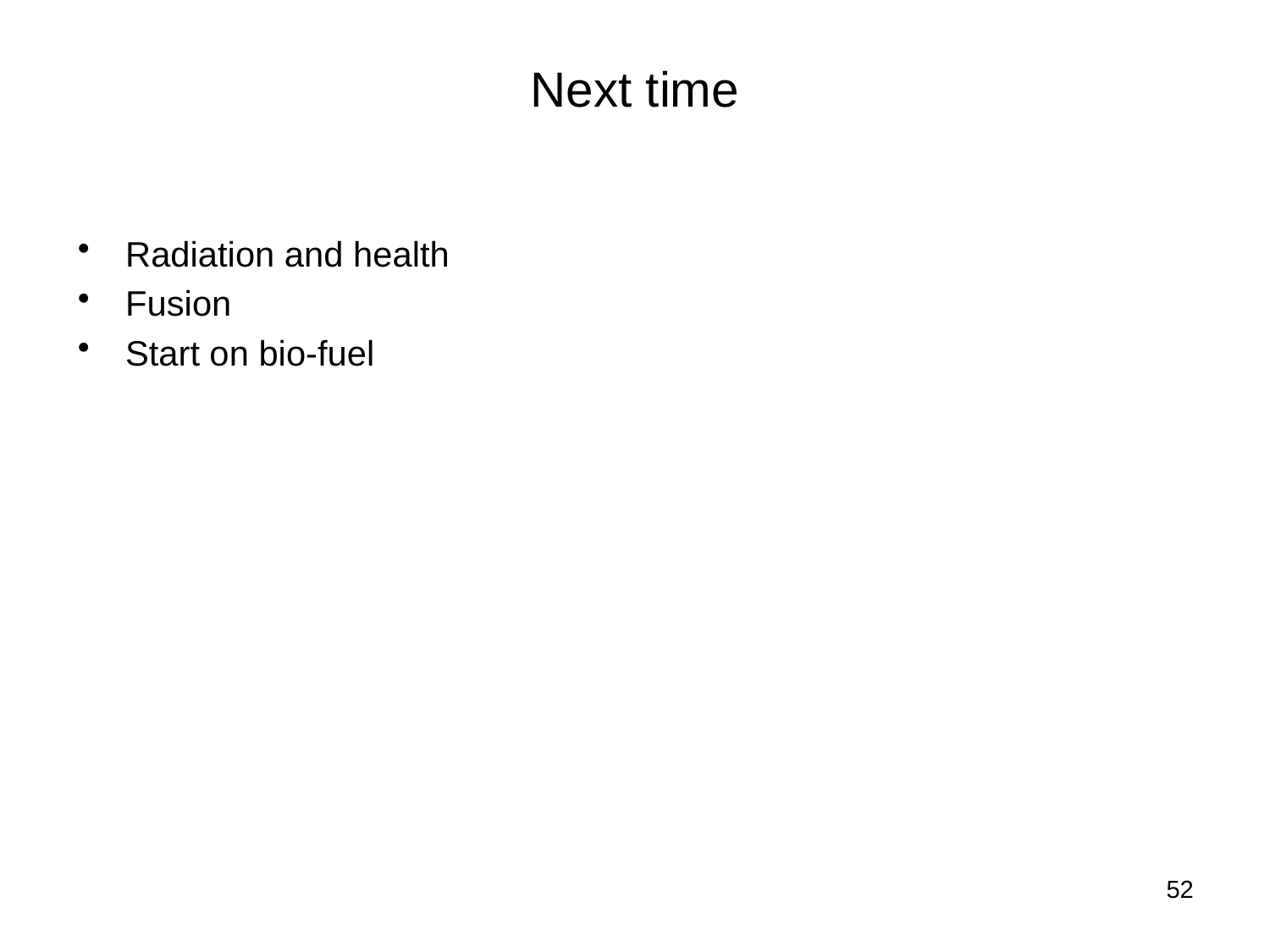

# Next time

Radiation and health
Fusion
Start on bio-fuel

52